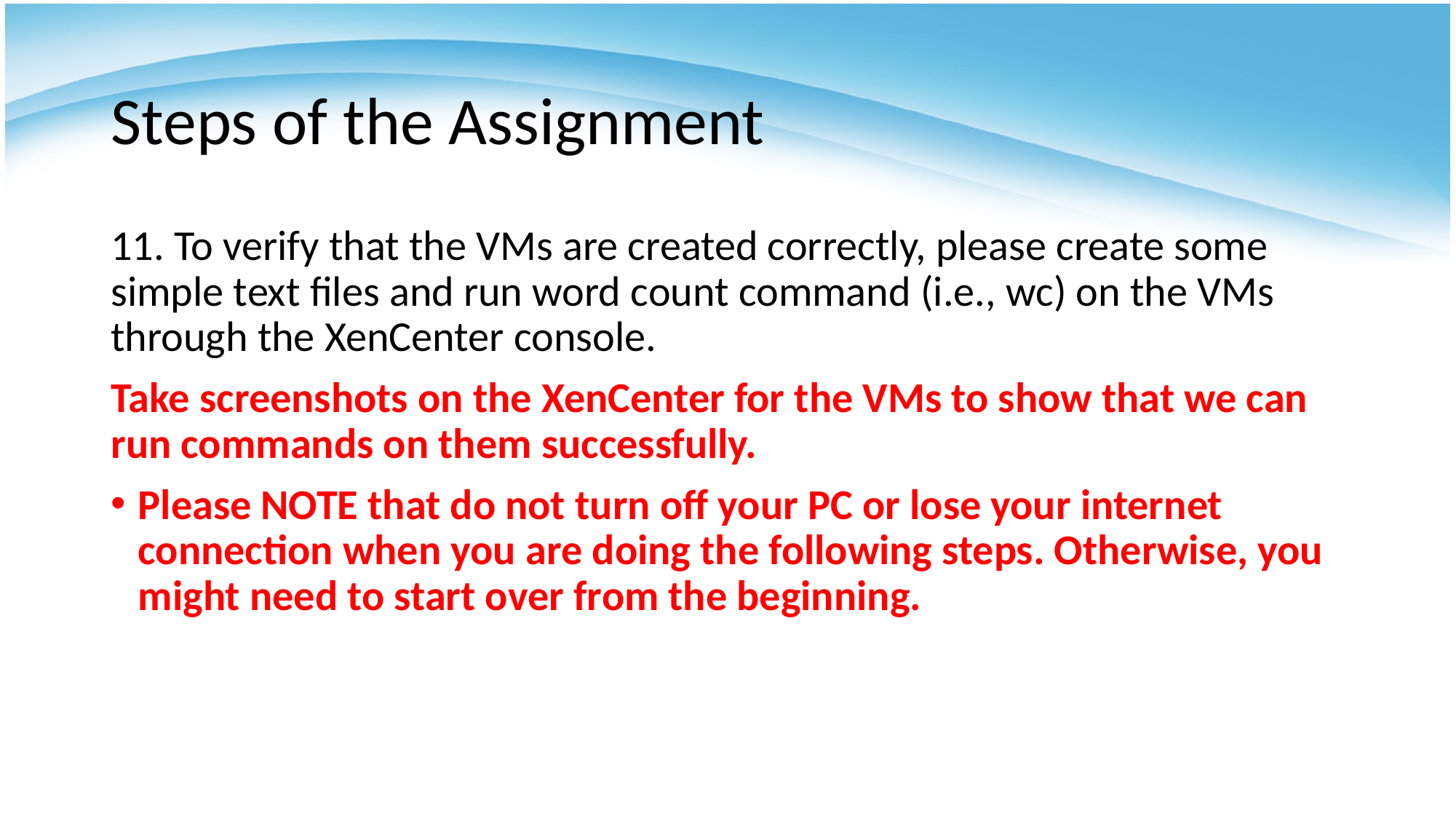

# Steps of the Assignment
11. To verify that the VMs are created correctly, please create some simple text files and run word count command (i.e., wc) on the VMs through the XenCenter console.
Take screenshots on the XenCenter for the VMs to show that we can run commands on them successfully.
Please NOTE that do not turn off your PC or lose your internet connection when you are doing the following steps. Otherwise, you might need to start over from the beginning.